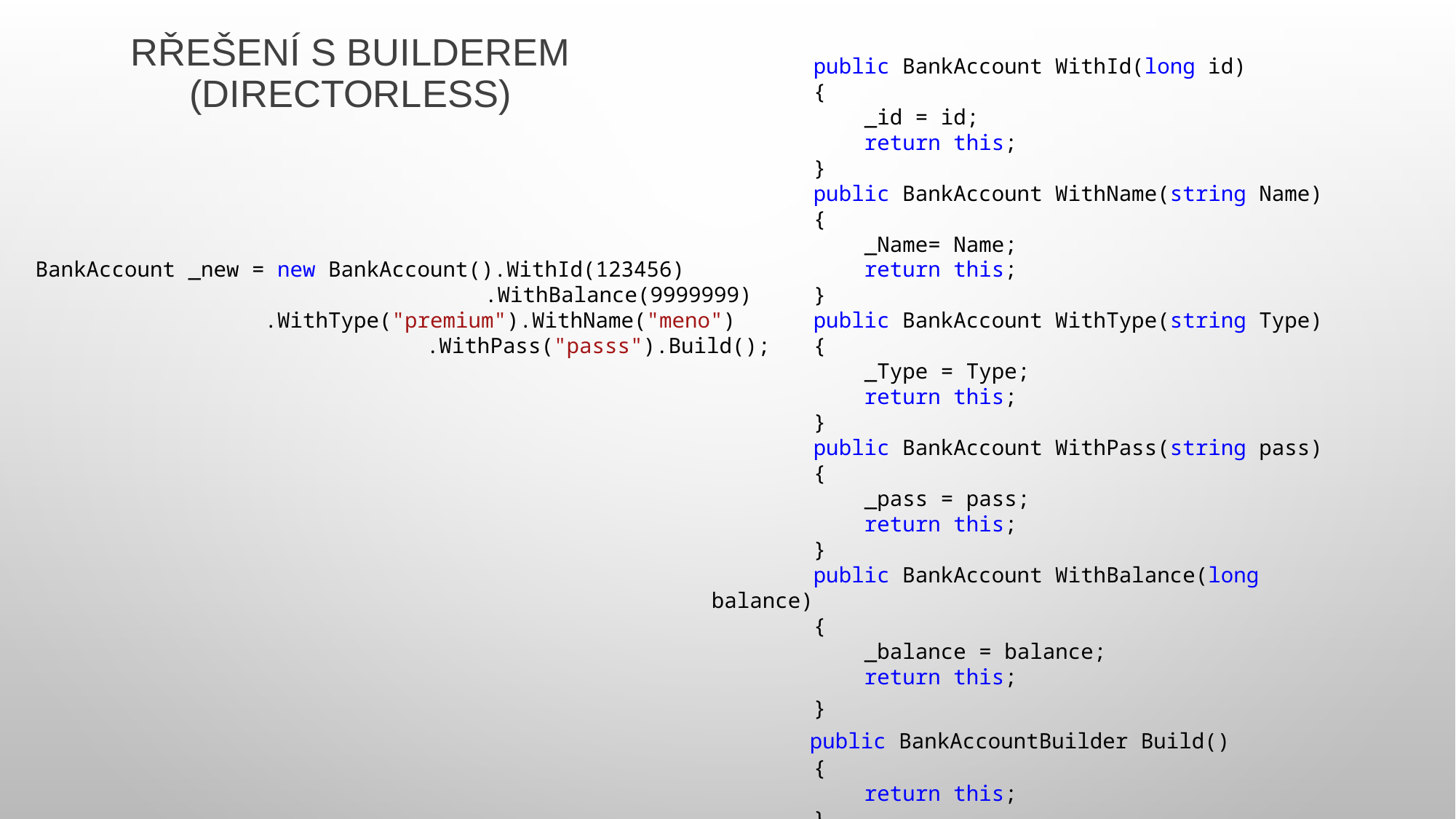

# RŘešení s Builderem (Directorless)
        public BankAccount WithId(long id)
        {
            _id = id;
            return this;
        }
        public BankAccount WithName(string Name)
        {
            _Name= Name;
            return this;
        }
        public BankAccount WithType(string Type)
        {
            _Type = Type;
            return this;
        }
        public BankAccount WithPass(string pass)
        {
            _pass = pass;
            return this;
        }
        public BankAccount WithBalance(long balance)
        {
            _balance = balance;
            return this;
        }
      public BankAccountBuilder Build()
        {
            return this;
        }

BankAccount _new = new BankAccount().WithId(123456)
				 .WithBalance(9999999)
                  .WithType("premium").WithName("meno")
			     .WithPass("passs").Build();